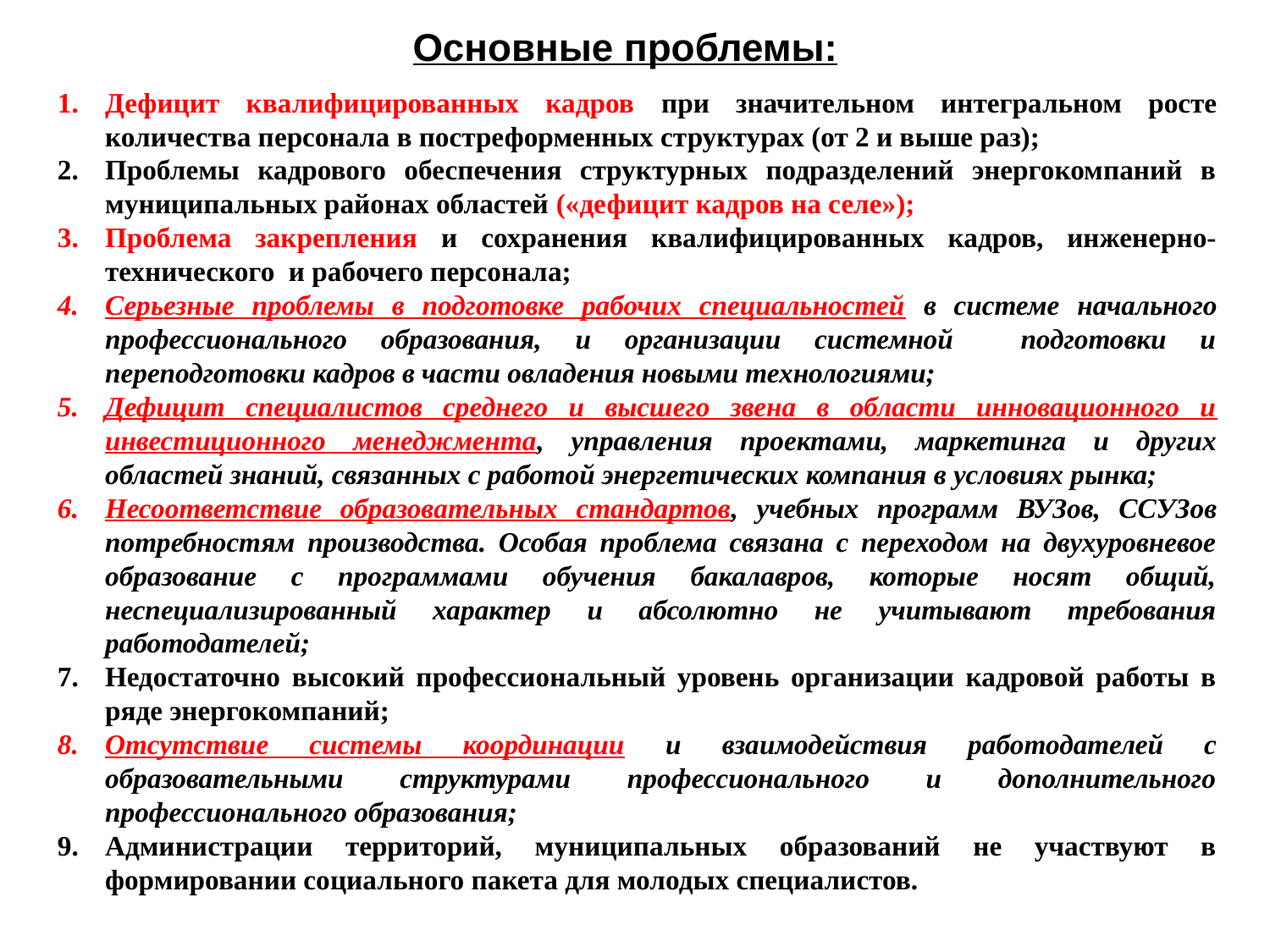

Основные проблемы:
Дефицит квалифицированных кадров при значительном интегральном росте количества персонала в постреформенных структурах (от 2 и выше раз);
Проблемы кадрового обеспечения структурных подразделений энергокомпаний в муниципальных районах областей («дефицит кадров на селе»);
Проблема закрепления и сохранения квалифицированных кадров, инженерно-технического  и рабочего персонала;
Серьезные проблемы в подготовке рабочих специальностей в системе начального профессионального образования, и организации системной  подготовки и переподготовки кадров в части овладения новыми технологиями;
Дефицит специалистов среднего и высшего звена в области инновационного и инвестиционного менеджмента, управления проектами, маркетинга и других областей знаний, связанных с работой энергетических компания в условиях рынка;
Несоответствие образовательных стандартов, учебных программ ВУЗов, ССУЗов потребностям производства. Особая проблема связана с переходом на двухуровневое образование с программами обучения бакалавров, которые носят общий, неспециализированный характер и абсолютно не учитывают требования работодателей;
Недостаточно высокий профессиональный уровень организации кадровой работы в ряде энергокомпаний;
Отсутствие системы координации и взаимодействия работодателей с образовательными структурами профессионального и дополнительного профессионального образования;
Администрации территорий, муниципальных образований не участвуют в формировании социального пакета для молодых специалистов.